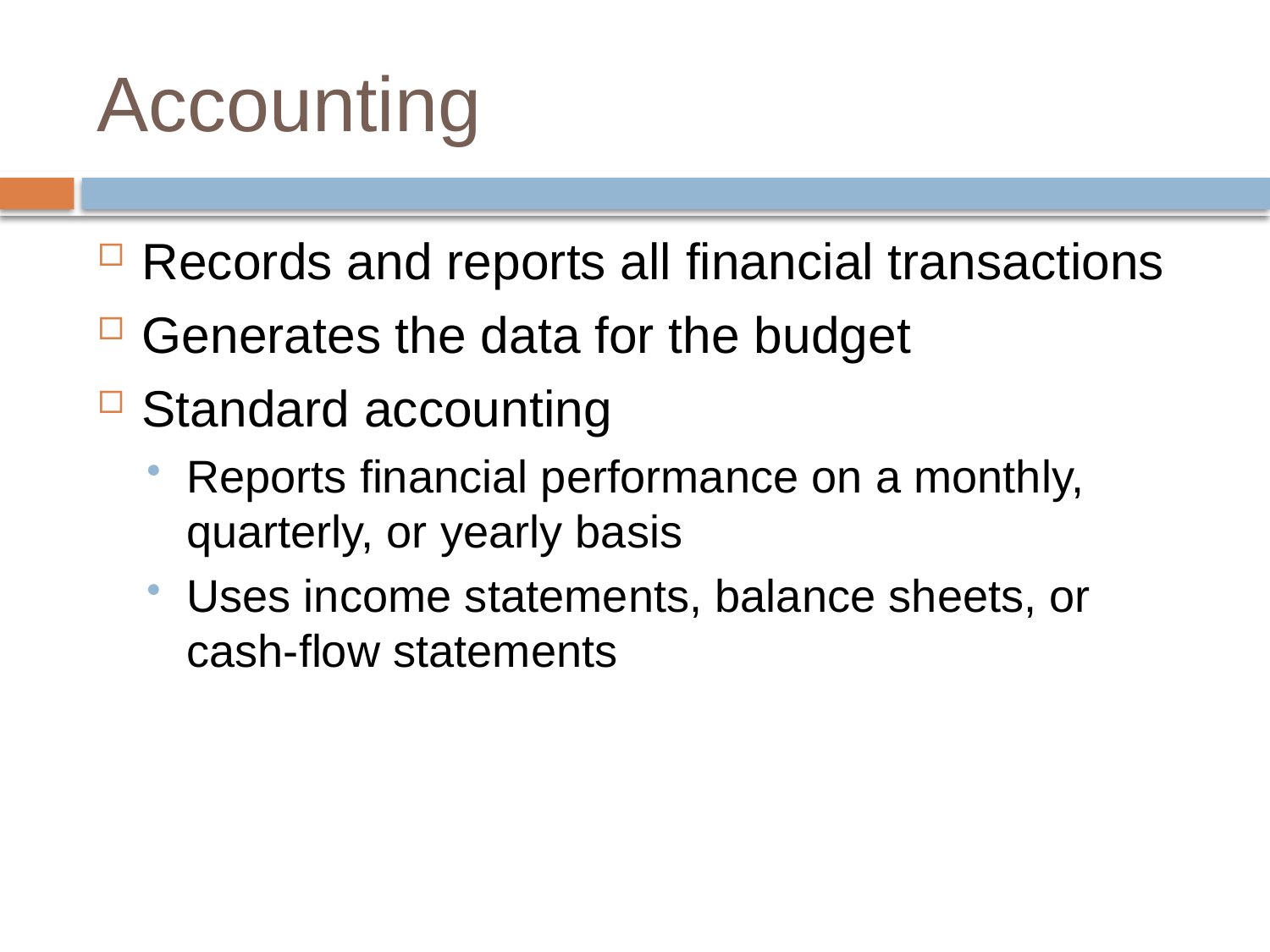

# Accounting
Records and reports all financial transactions
Generates the data for the budget
Standard accounting
Reports financial performance on a monthly, quarterly, or yearly basis
Uses income statements, balance sheets, or cash-flow statements